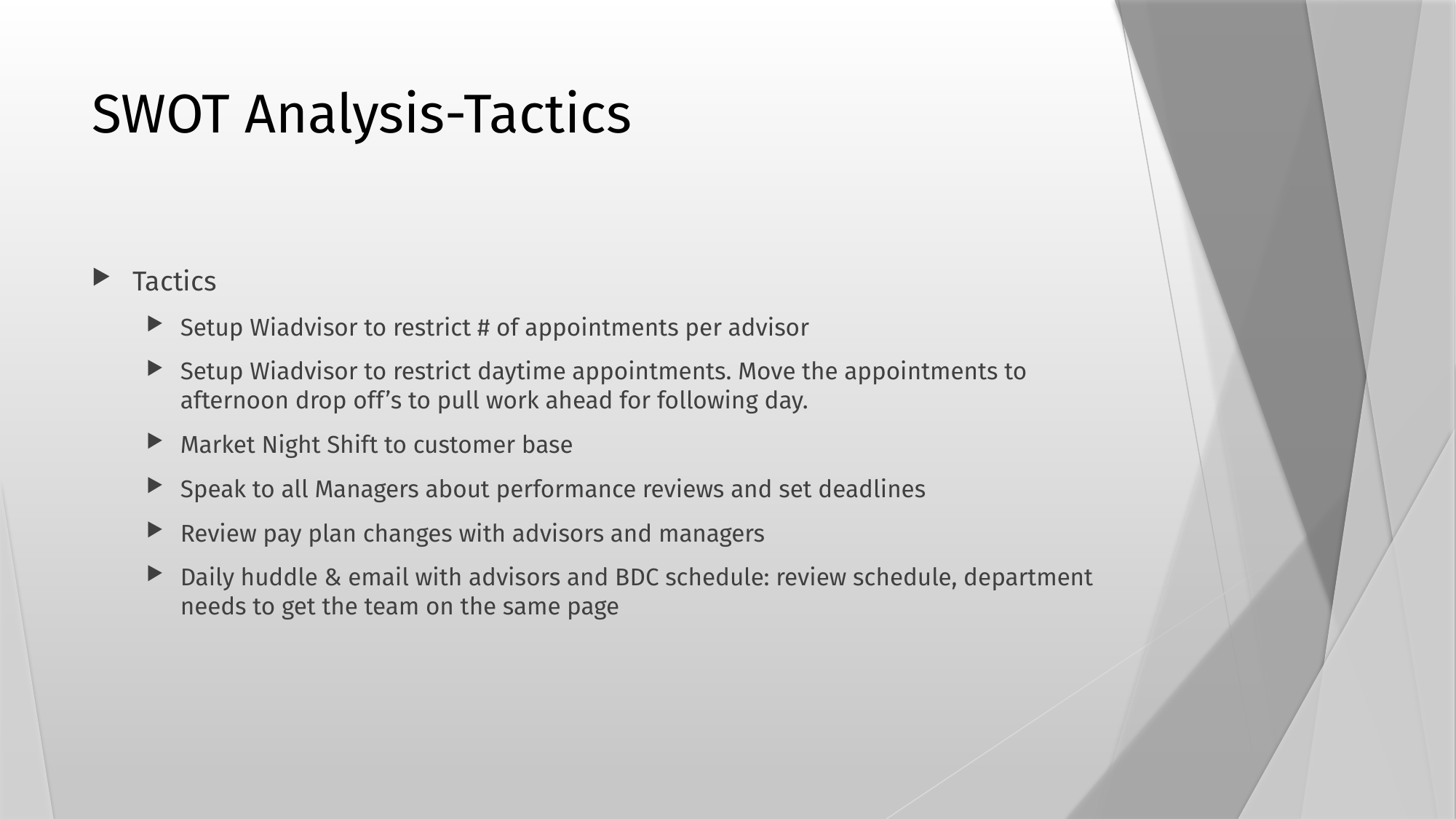

# SWOT Analysis-Tactics
Tactics
Setup Wiadvisor to restrict # of appointments per advisor
Setup Wiadvisor to restrict daytime appointments. Move the appointments to afternoon drop off’s to pull work ahead for following day.
Market Night Shift to customer base
Speak to all Managers about performance reviews and set deadlines
Review pay plan changes with advisors and managers
Daily huddle & email with advisors and BDC schedule: review schedule, department needs to get the team on the same page